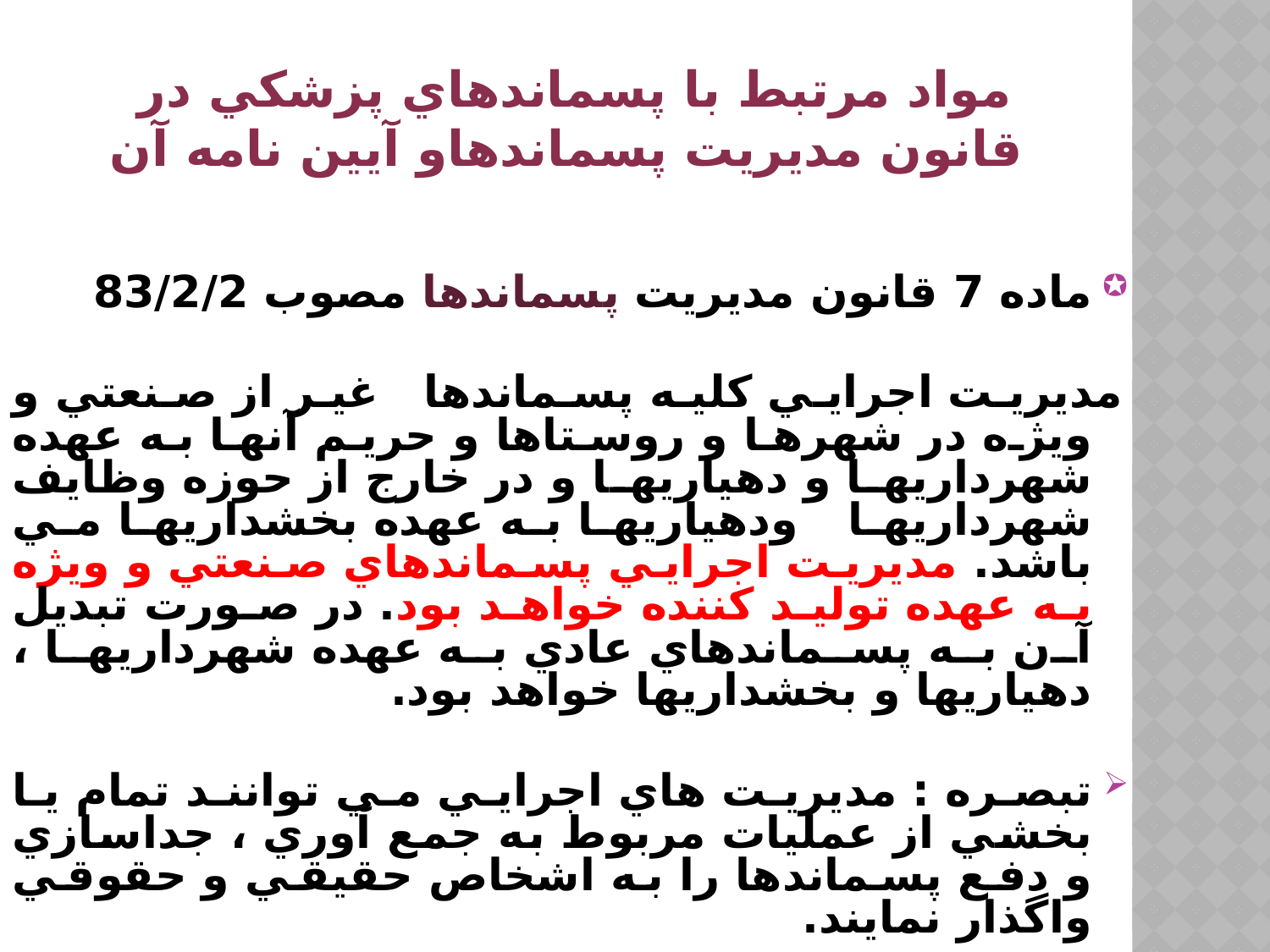

# مواد مرتبط با پسماندهاي پزشكي در قانون مدیریت پسماندهاو آيين نامه آن

ماده 7 قانون مديريت پسماندها مصوب 83/2/2

مديريت اجرايي كليه پسماندها  غير از صنعتي و ويژه در شهرها و روستاها و حريم آنها به عهده شهرداريها و دهياريها و در خارج از حوزه وظايف شهرداريها  ودهياريها به عهده بخشداريها مي باشد. مديريت اجرايي پسماندهاي صنعتي و ويژه به عهده توليد كننده خواهد بود. در صورت تبديل آن به پسماندهاي عادي به عهده شهرداريها ، دهياريها و بخشداريها خواهد بود.

تبصره : مديريت هاي اجرايي مي توانند تمام يا بخشي از عمليات مربوط به جمع آوري ، جداسازي و دفع پسماندها را به اشخاص حقيقي و حقوقي واگذار نمايند.